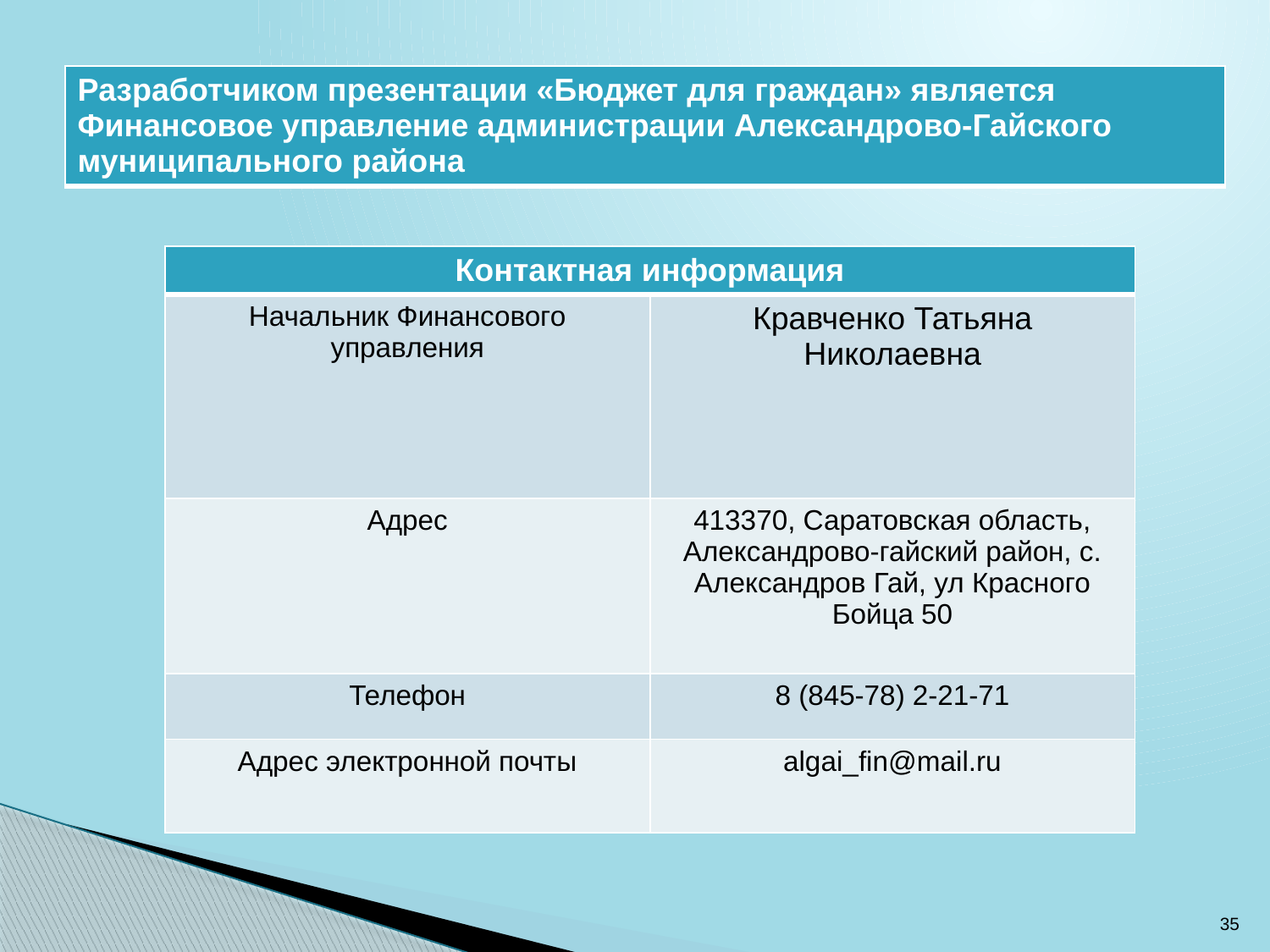

| Разработчиком презентации «Бюджет для граждан» является Финансовое управление администрации Александрово-Гайского муниципального района |
| --- |
| Контактная информация |  |
| --- | --- |
| Начальник Финансового управления | Кравченко Татьяна Николаевна |
| Адрес | 413370, Саратовская область, Александрово-гайский район, с. Александров Гай, ул Красного Бойца 50 |
| Телефон | 8 (845-78) 2-21-71 |
| Адрес электронной почты | algai\_fin@mail.ru |
35